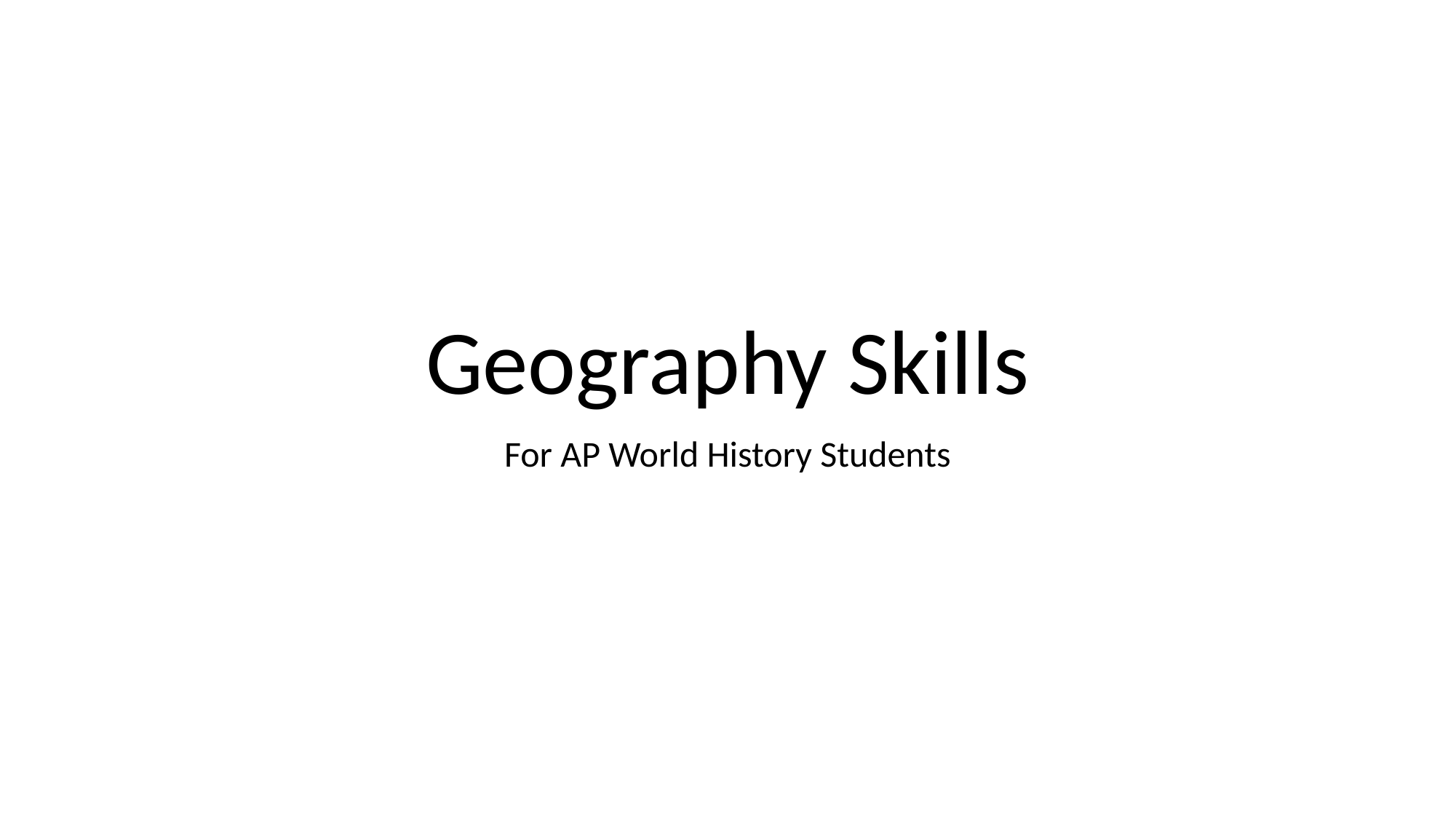

# Geography Skills
For AP World History Students